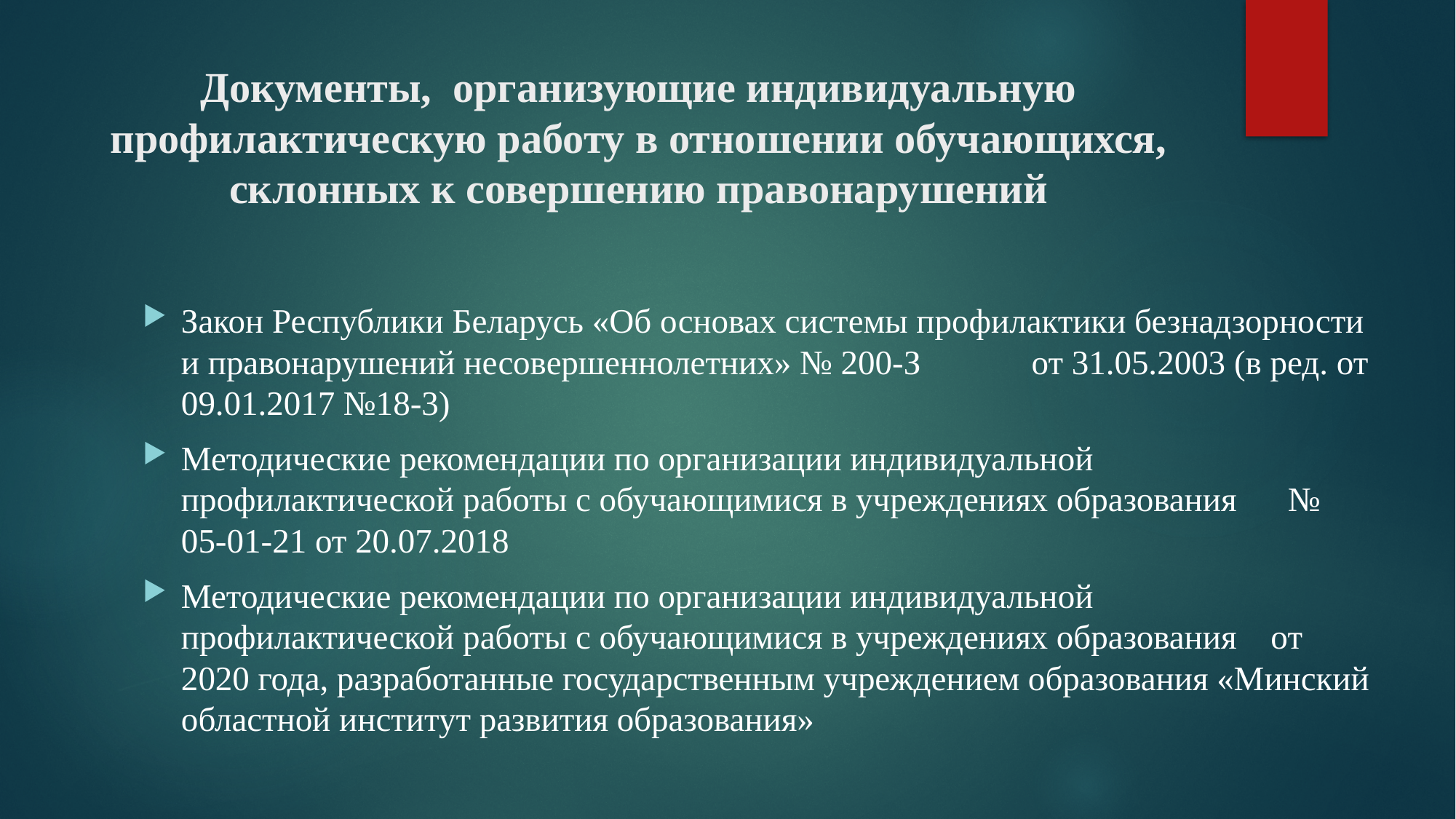

# Документы,  организующие индивидуальную профилактическую работу в отношении обучающихся, склонных к совершению правонарушений

Закон Республики Беларусь «Об основах системы профилактики безнадзорности и правонарушений несовершеннолетних» № 200-З             от 31.05.2003 (в ред. от 09.01.2017 №18-3)
Методические рекомендации по организации индивидуальной профилактической работы с обучающимися в учреждениях образования      № 05-01-21 от 20.07.2018
Методические рекомендации по организации индивидуальной профилактической работы с обучающимися в учреждениях образования    от 2020 года, разработанные государственным учреждением образования «Минский областной институт развития образования»